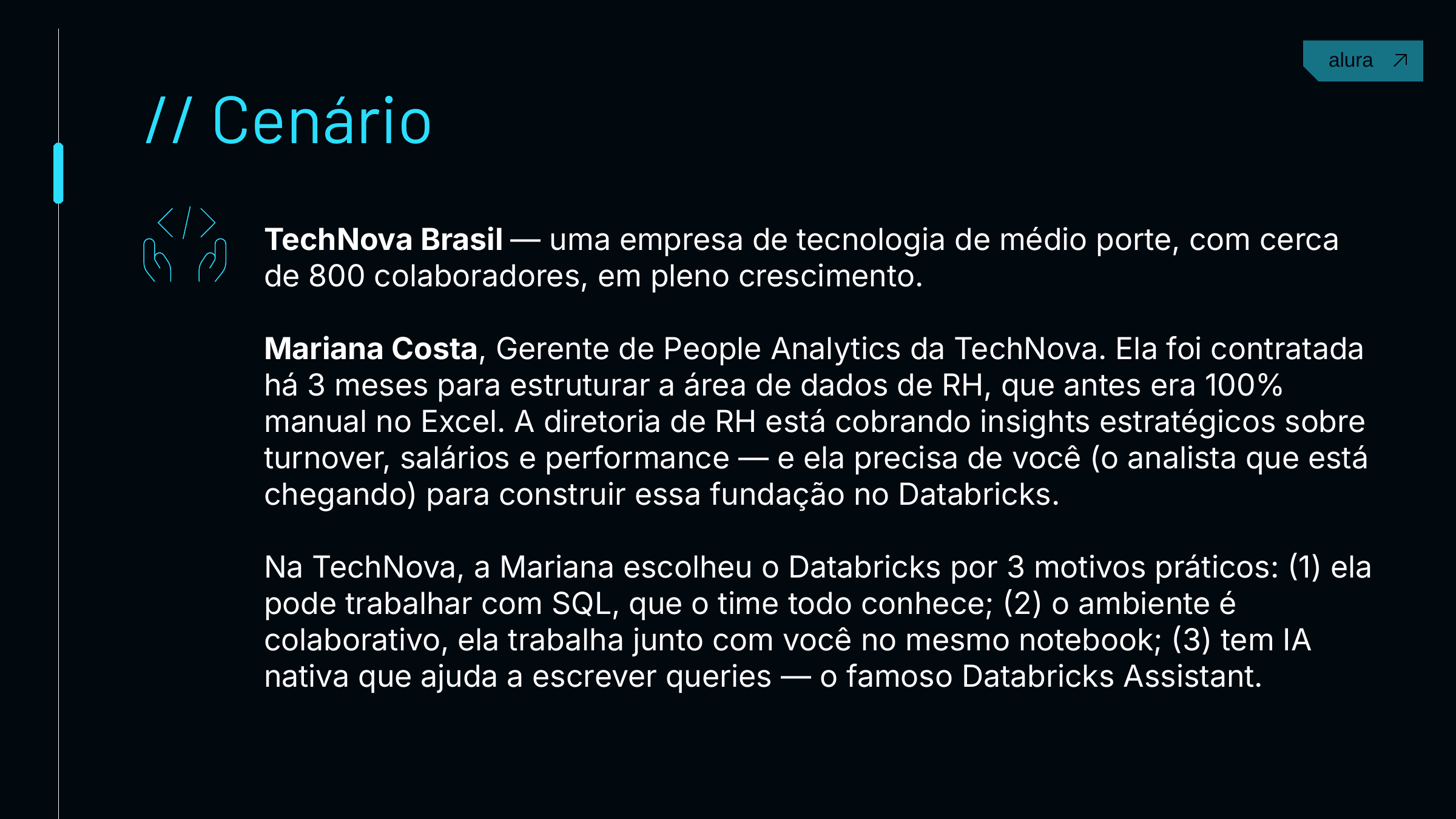

Contact
// Cenário

TechNova Brasil — uma empresa de tecnologia de médio porte, com cerca de 800 colaboradores, em pleno crescimento.

Mariana Costa, Gerente de People Analytics da TechNova. Ela foi contratada há 3 meses para estruturar a área de dados de RH, que antes era 100% manual no Excel. A diretoria de RH está cobrando insights estratégicos sobre turnover, salários e performance — e ela precisa de você (o analista que está chegando) para construir essa fundação no Databricks.

Na TechNova, a Mariana escolheu o Databricks por 3 motivos práticos: (1) ela pode trabalhar com SQL, que o time todo conhece; (2) o ambiente é colaborativo, ela trabalha junto com você no mesmo notebook; (3) tem IA nativa que ajuda a escrever queries — o famoso Databricks Assistant.